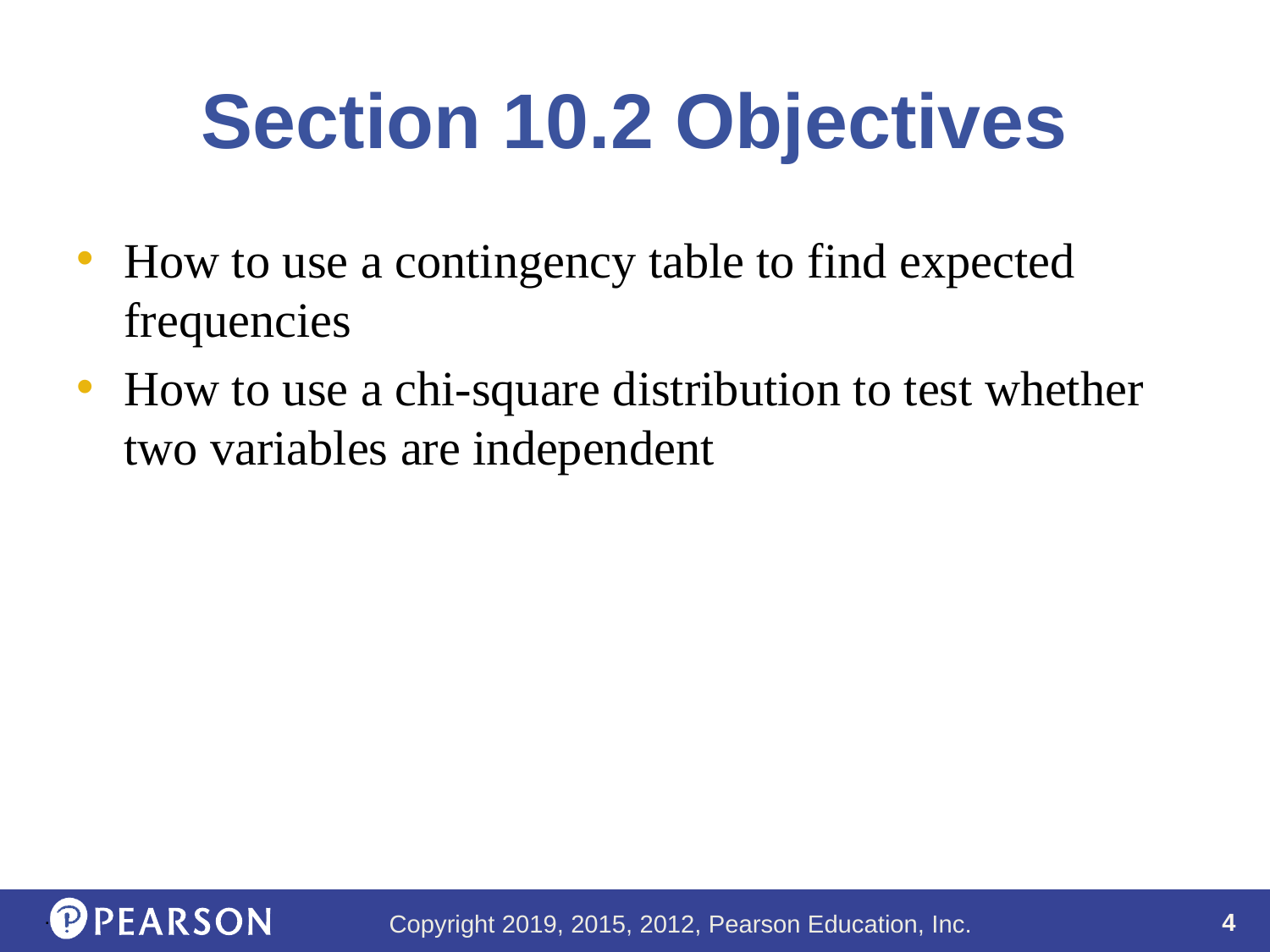

# Section 10.2 Objectives
How to use a contingency table to find expected frequencies
How to use a chi-square distribution to test whether two variables are independent
.